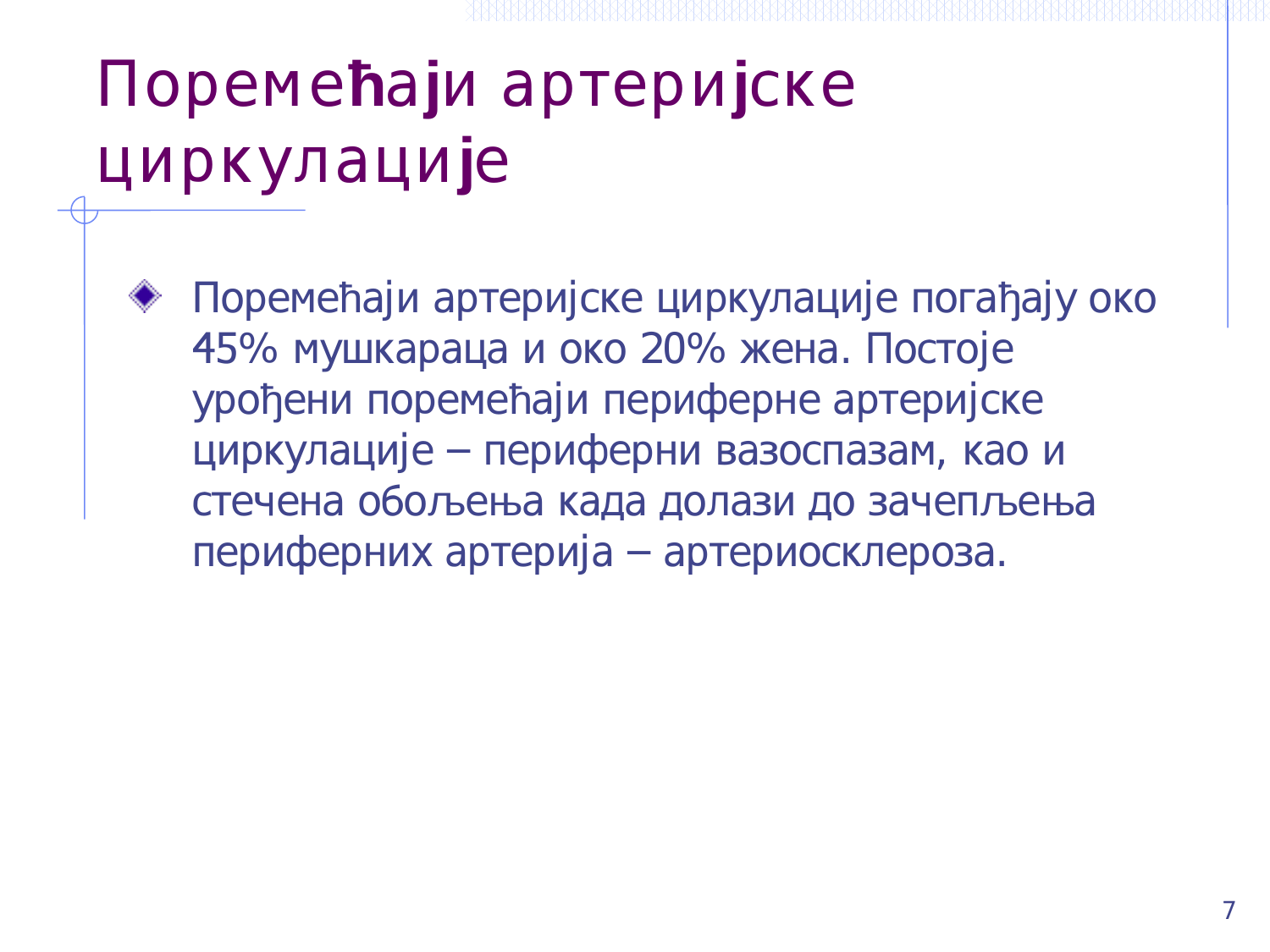

# Поремећаји артеријске циркулације
Поремећаји артеријске циркулације погађају око 45% мушкараца и око 20% жена. Постоје урођени поремећаји периферне артеријске циркулације – периферни вазоспазам, као и стечена обољења када долази до зачепљења периферних артерија – артериосклероза.

7